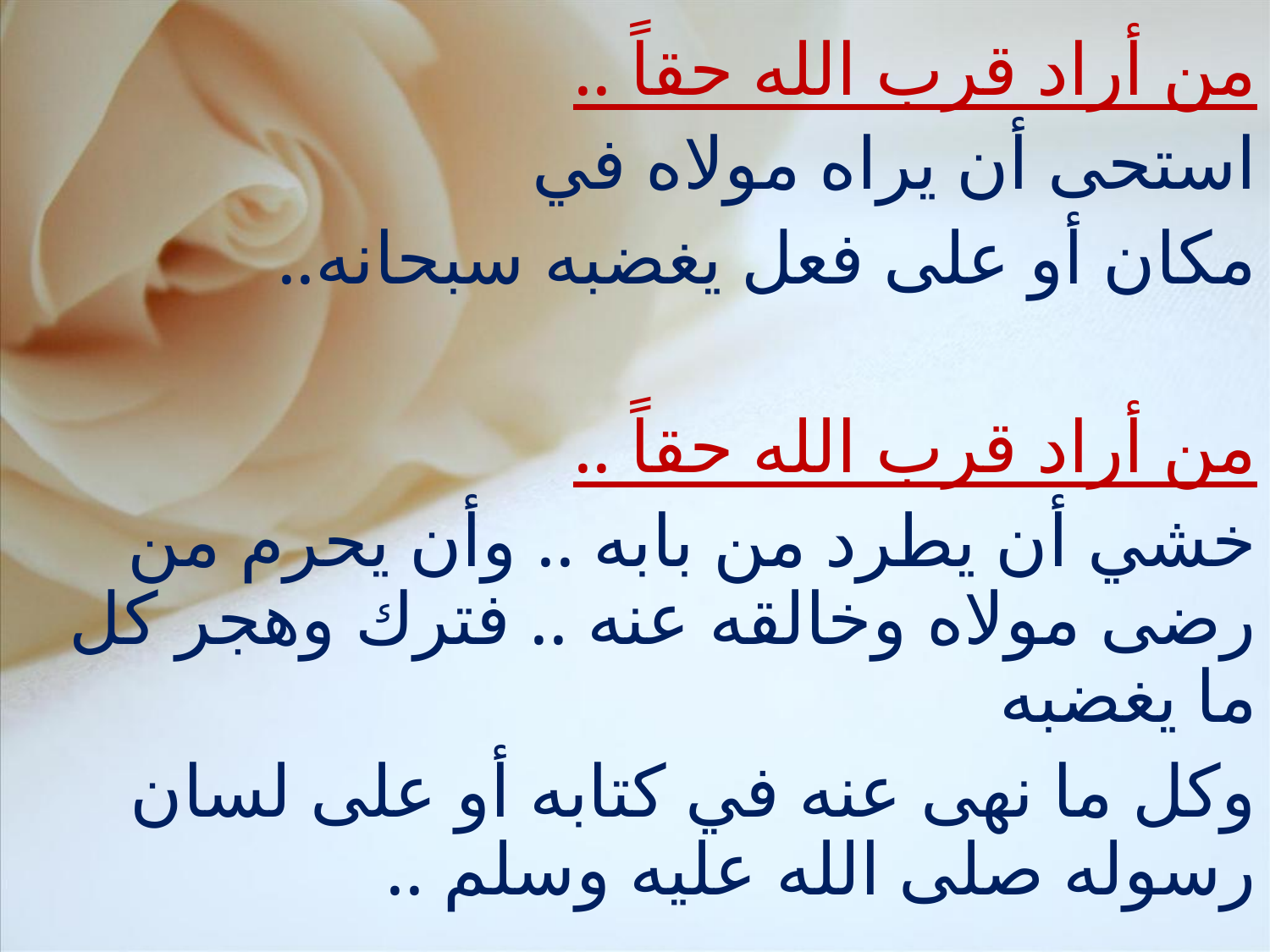

من أراد قرب الله حقاً ..
استحى أن يراه مولاه في
مكان أو على فعل يغضبه سبحانه..

من أراد قرب الله حقاً ..
خشي أن يطرد من بابه .. وأن يحرم من رضى مولاه وخالقه عنه .. فترك وهجر كل ما يغضبه
وكل ما نهى عنه في كتابه أو على لسان رسوله صلى الله عليه وسلم ..